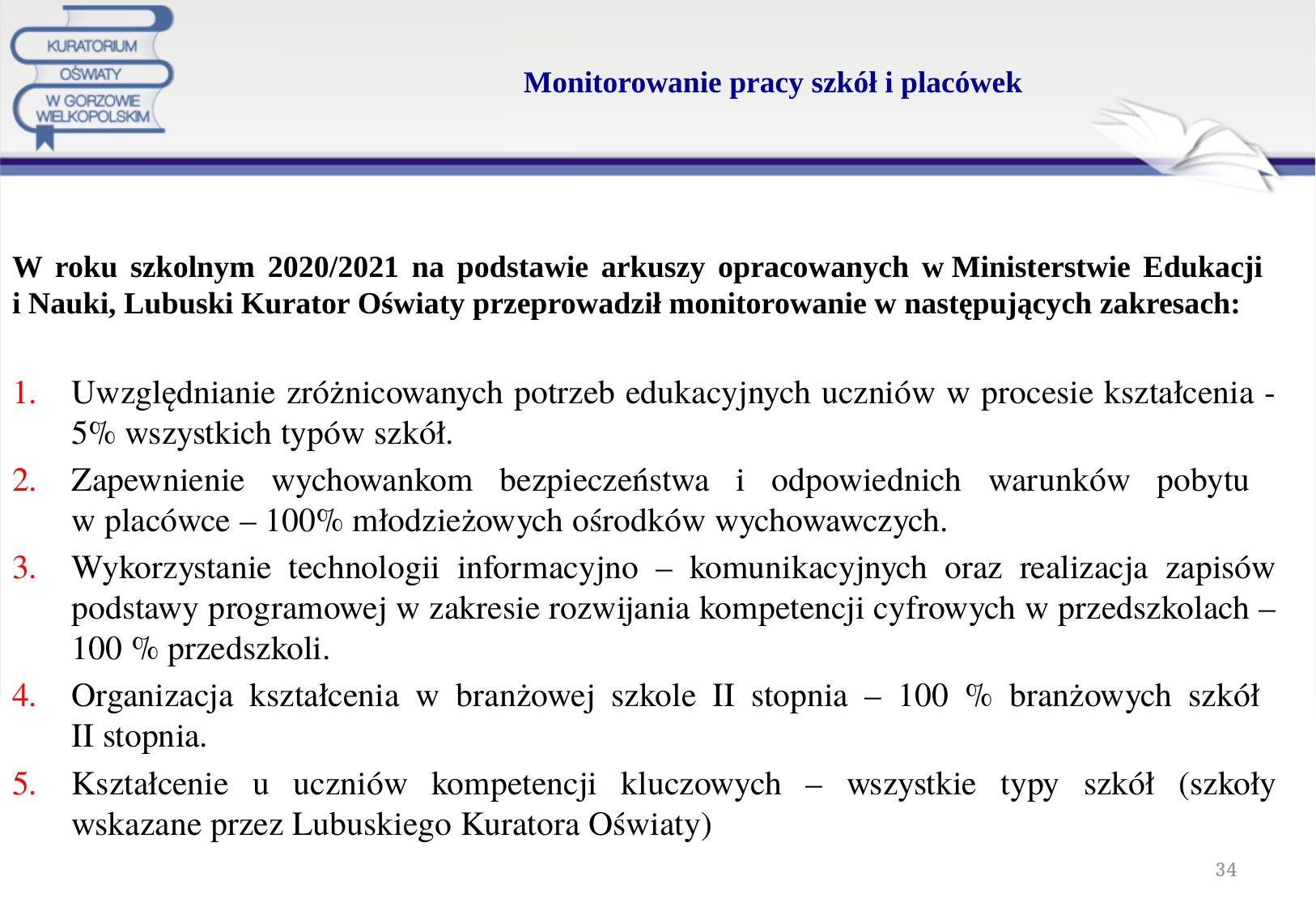

# Monitorowanie pracy szkół i placówek

W roku szkolnym 2020/2021 na podstawie arkuszy opracowanych w Ministerstwie Edukacji
i Nauki, Lubuski Kurator Oświaty przeprowadził monitorowanie w następujących zakresach:

Uwzględnianie zróżnicowanych potrzeb edukacyjnych uczniów w procesie kształcenia - 5% wszystkich typów szkół.
Zapewnienie wychowankom bezpieczeństwa i odpowiednich warunków pobytu
w placówce – 100% młodzieżowych ośrodków wychowawczych.
Wykorzystanie technologii informacyjno – komunikacyjnych oraz realizacja zapisów podstawy programowej w zakresie rozwijania kompetencji cyfrowych w przedszkolach – 100 % przedszkoli.
Organizacja kształcenia w branżowej szkole II stopnia – 100 % branżowych szkół
II stopnia.
Kształcenie u uczniów kompetencji kluczowych – wszystkie typy szkół (szkoły wskazane przez Lubuskiego Kuratora Oświaty)

34